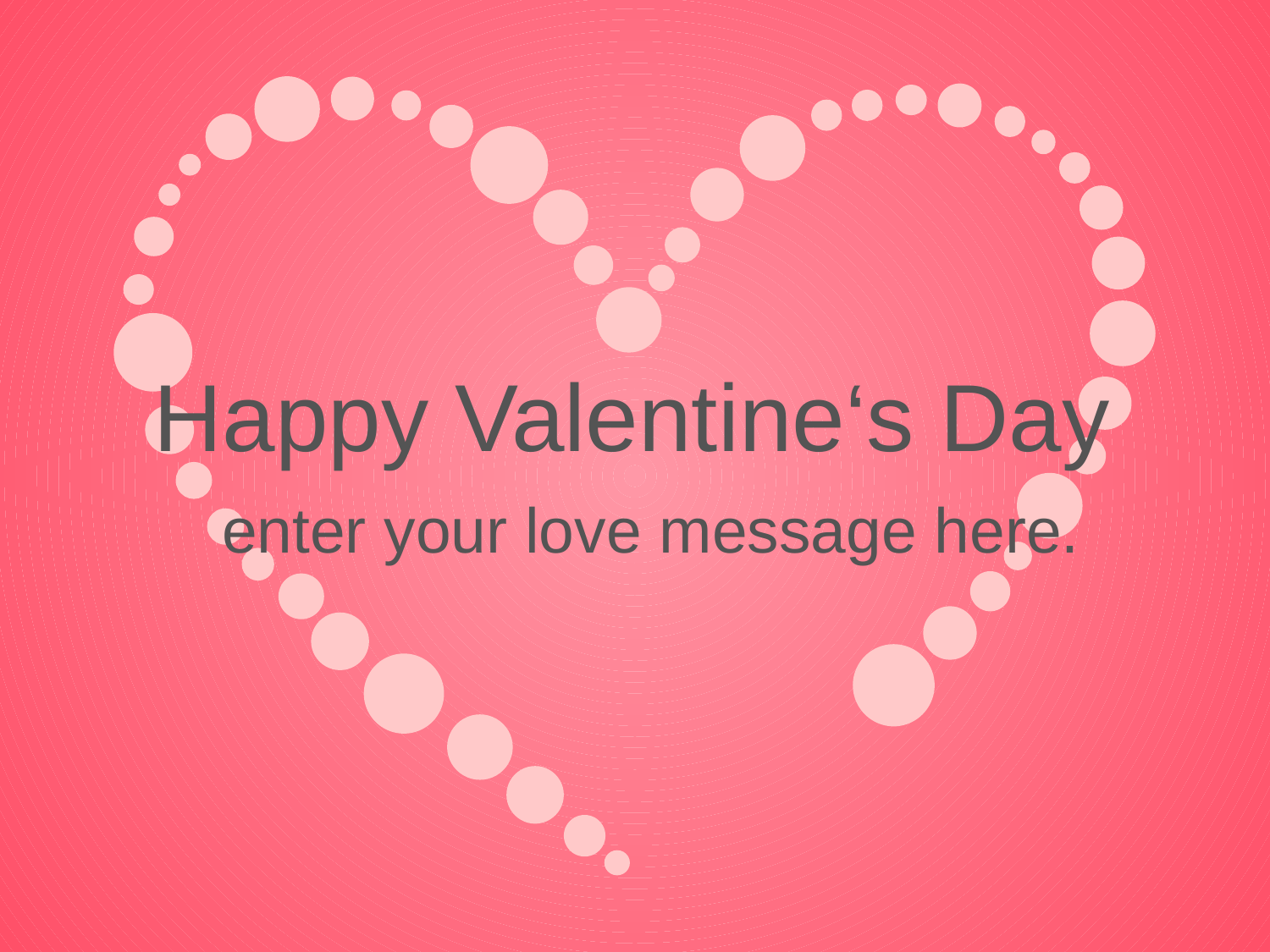

Happy Valentine‘s Day

enter your love message here.